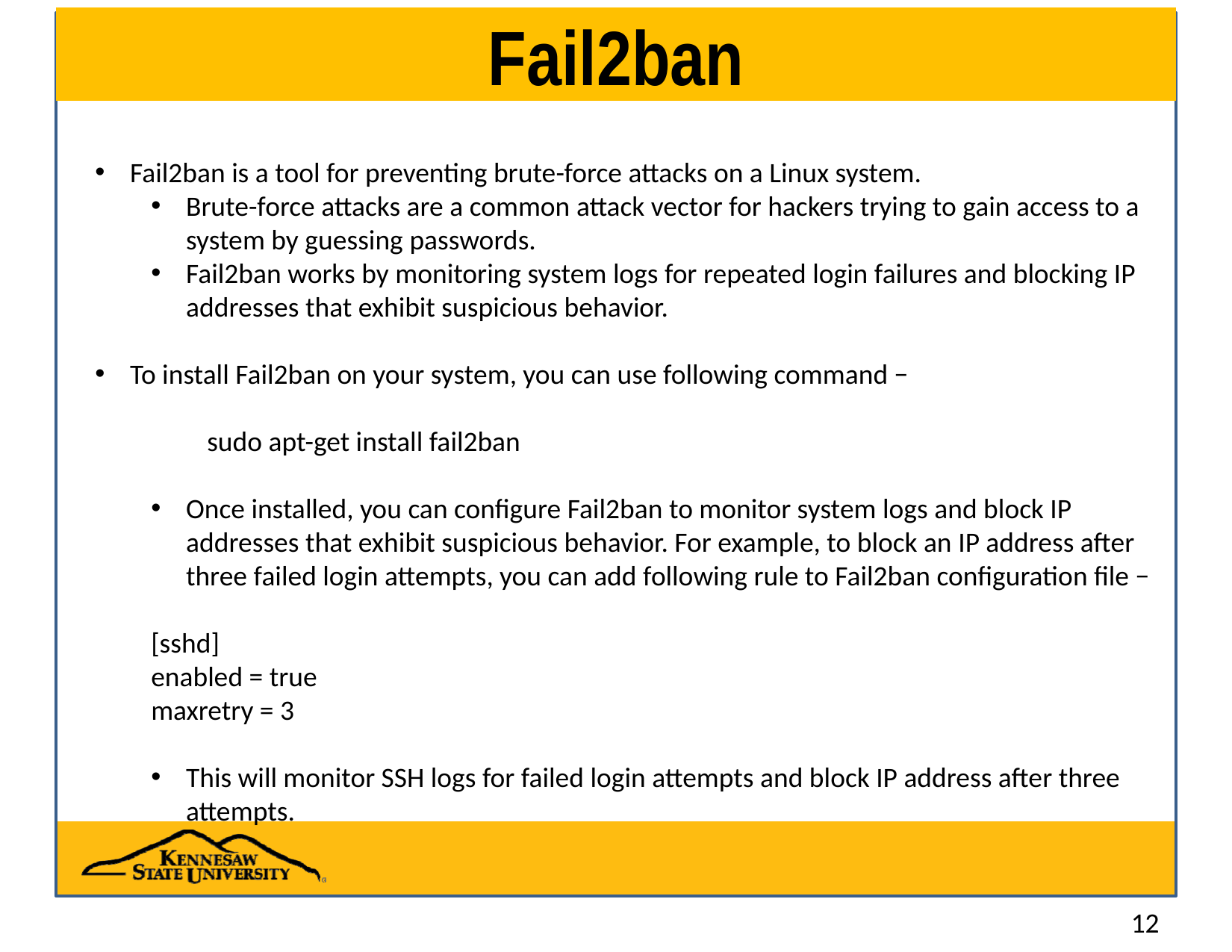

# Fail2ban
Fail2ban is a tool for preventing brute-force attacks on a Linux system.
Brute-force attacks are a common attack vector for hackers trying to gain access to a system by guessing passwords.
Fail2ban works by monitoring system logs for repeated login failures and blocking IP addresses that exhibit suspicious behavior.

To install Fail2ban on your system, you can use following command −

	sudo apt-get install fail2ban

Once installed, you can configure Fail2ban to monitor system logs and block IP addresses that exhibit suspicious behavior. For example, to block an IP address after three failed login attempts, you can add following rule to Fail2ban configuration file −

[sshd]
enabled = true
maxretry = 3

This will monitor SSH logs for failed login attempts and block IP address after three attempts.